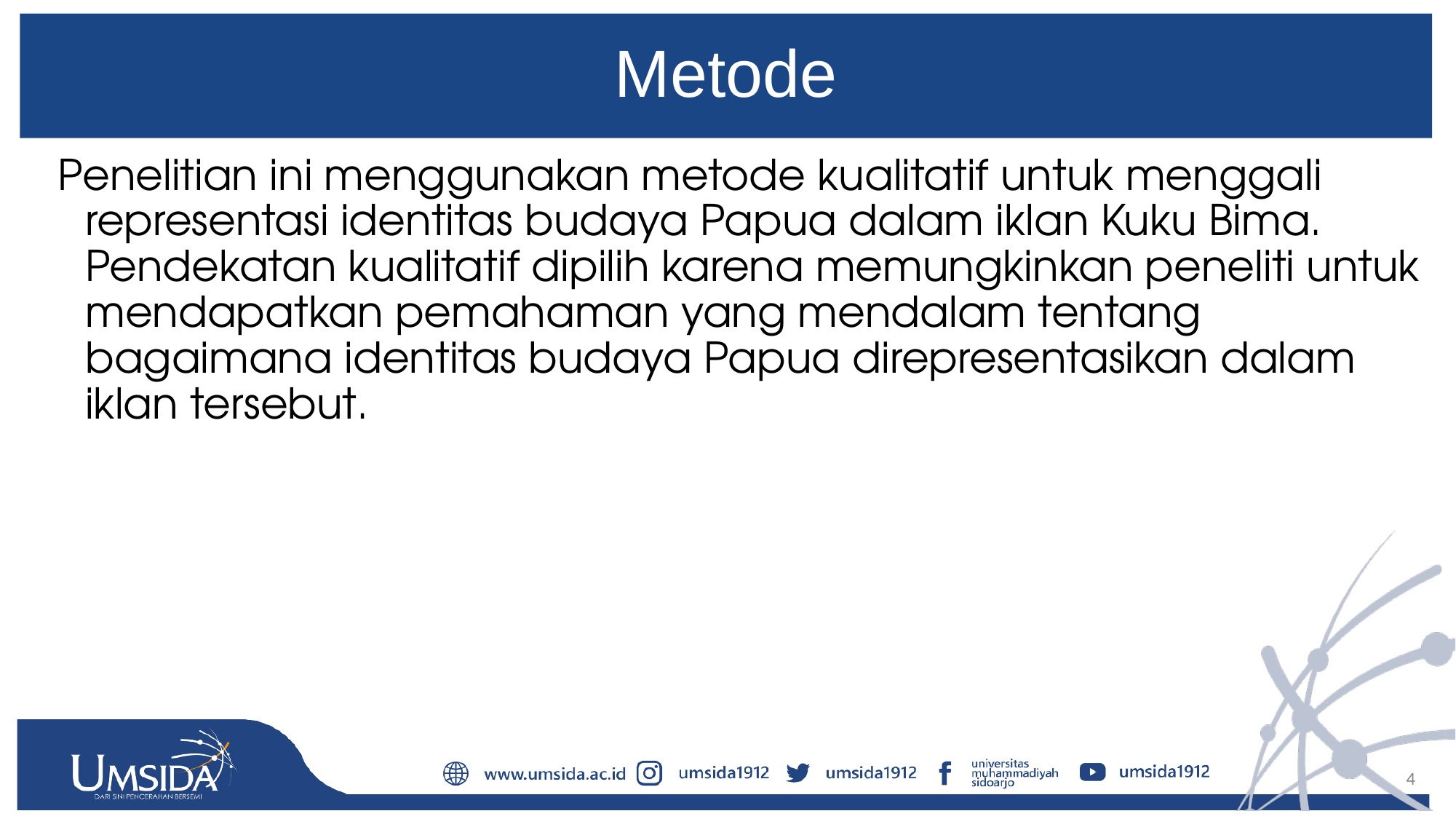

# Metode
Penelitian ini menggunakan metode kualitatif untuk menggali representasi identitas budaya Papua dalam iklan Kuku Bima. Pendekatan kualitatif dipilih karena memungkinkan peneliti untuk mendapatkan pemahaman yang mendalam tentang bagaimana identitas budaya Papua direpresentasikan dalam iklan tersebut.